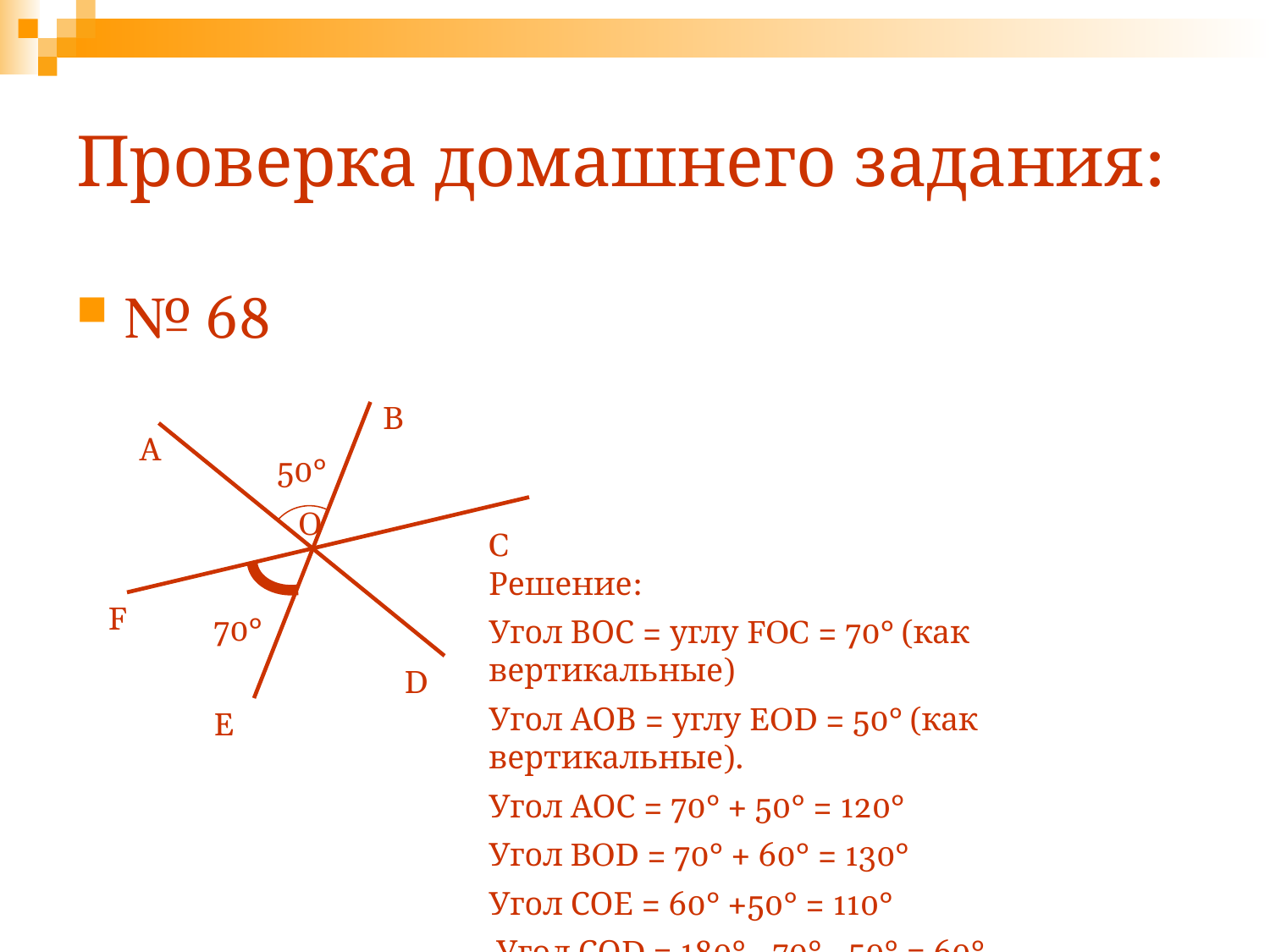

# Проверка домашнего задания:
№ 68

B

A

50°

O

C

Решение:
Угол ВОС = углу FOC = 70° (как вертикальные)
Угол АОВ = углу EOD = 50° (как вертикальные).
Угол АОС = 70° + 50° = 120°
Угол BOD = 70° + 60° = 130°
Угол СОЕ = 60° +50° = 110°
 Угол СОD = 180° - 70° - 50° = 60°
F
70°
D
E